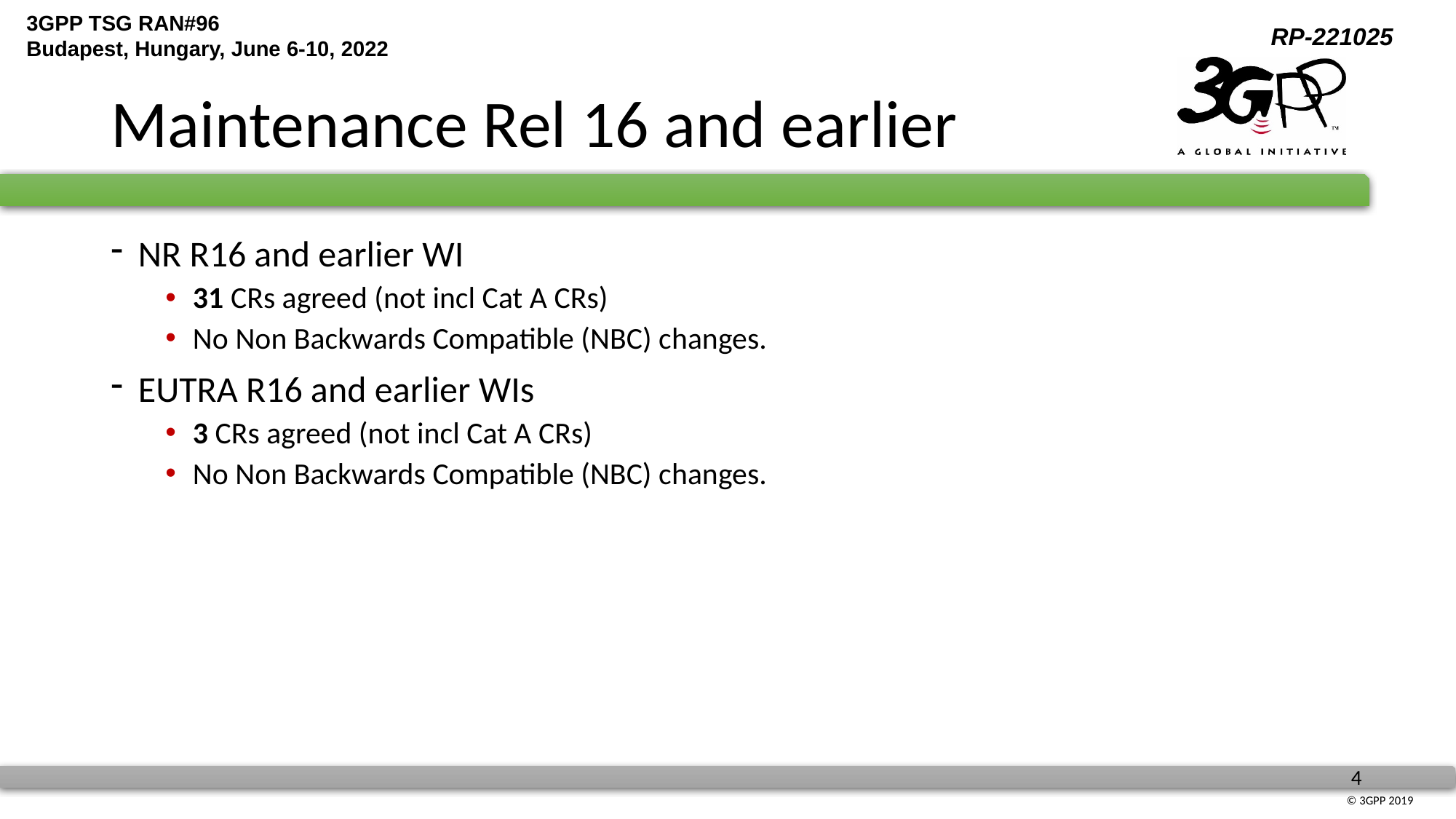

# Maintenance Rel 16 and earlier
NR R16 and earlier WI
31 CRs agreed (not incl Cat A CRs)
No Non Backwards Compatible (NBC) changes.
EUTRA R16 and earlier WIs
3 CRs agreed (not incl Cat A CRs)
No Non Backwards Compatible (NBC) changes.